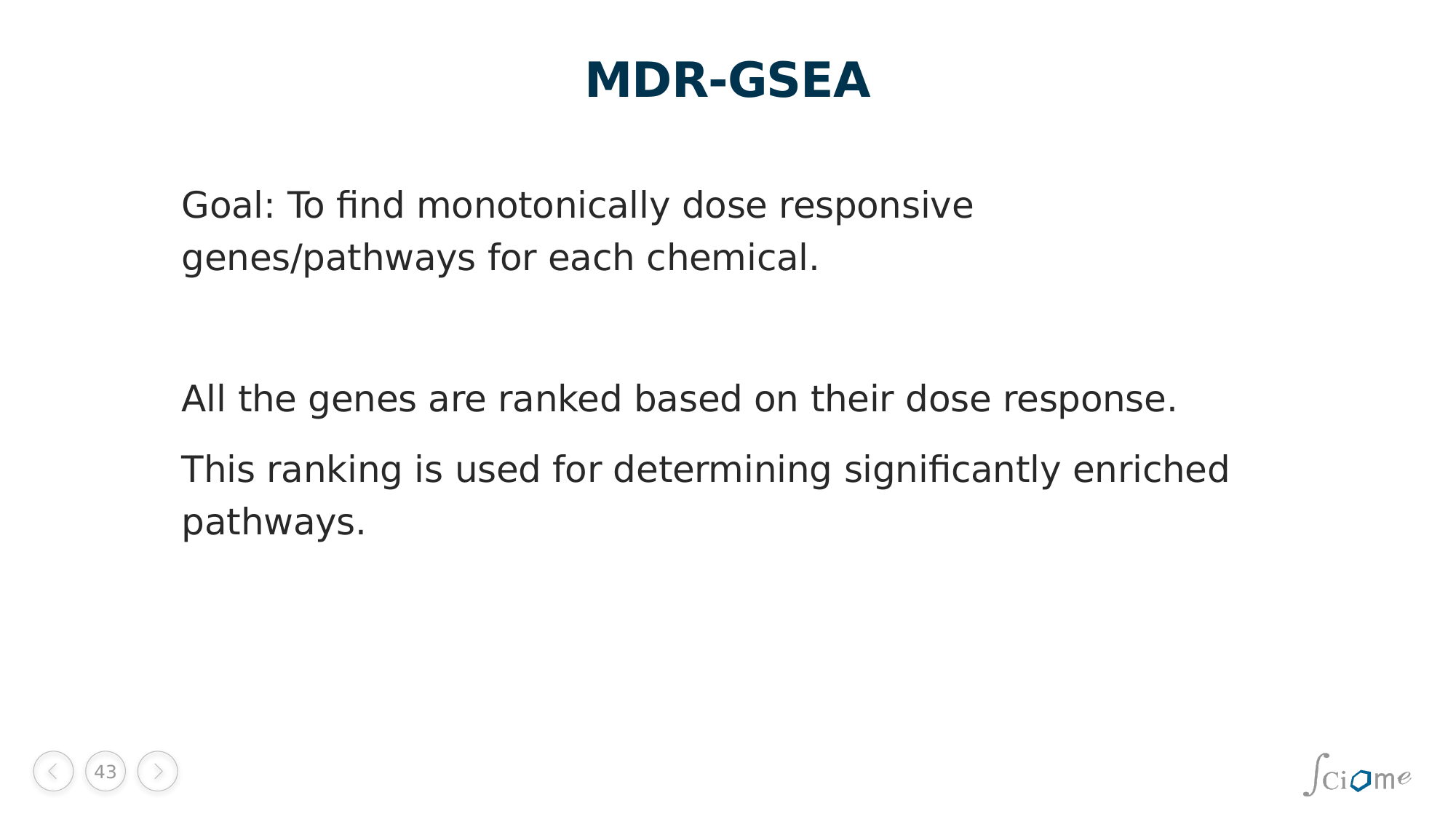

# MDR-GSEA
Goal: To find monotonically dose responsive genes/pathways for each chemical.

All the genes are ranked based on their dose response.
This ranking is used for determining significantly enriched pathways.